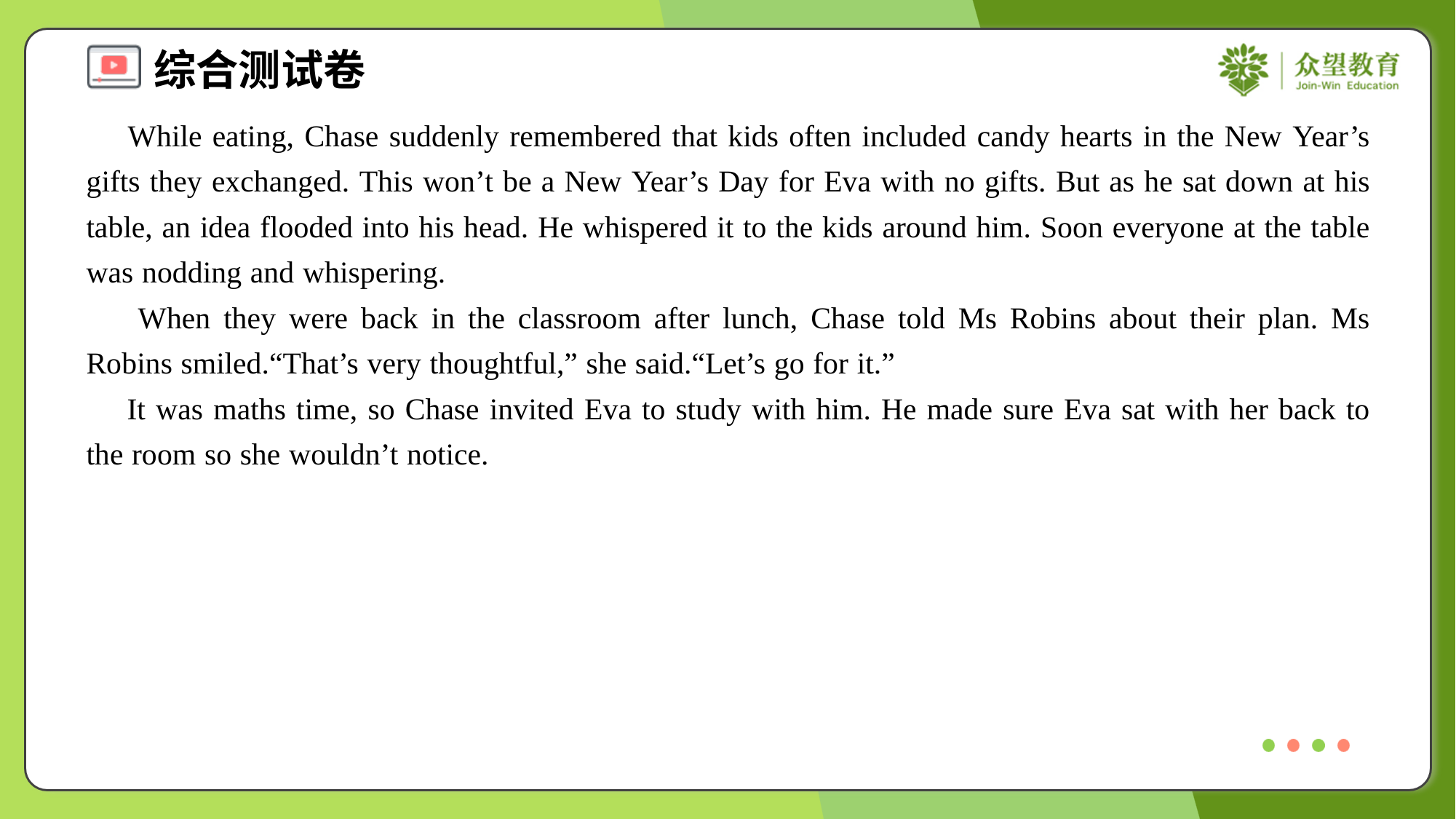

While eating, Chase suddenly remembered that kids often included candy hearts in the New Year’s gifts they exchanged. This won’t be a New Year’s Day for Eva with no gifts. But as he sat down at his table, an idea flooded into his head. He whispered it to the kids around him. Soon everyone at the table was nodding and whispering.
    When they were back in the classroom after lunch, Chase told Ms Robins about their plan. Ms Robins smiled.“That’s very thoughtful,” she said.“Let’s go for it.”
    It was maths time, so Chase invited Eva to study with him. He made sure Eva sat with her back to the room so she wouldn’t notice.